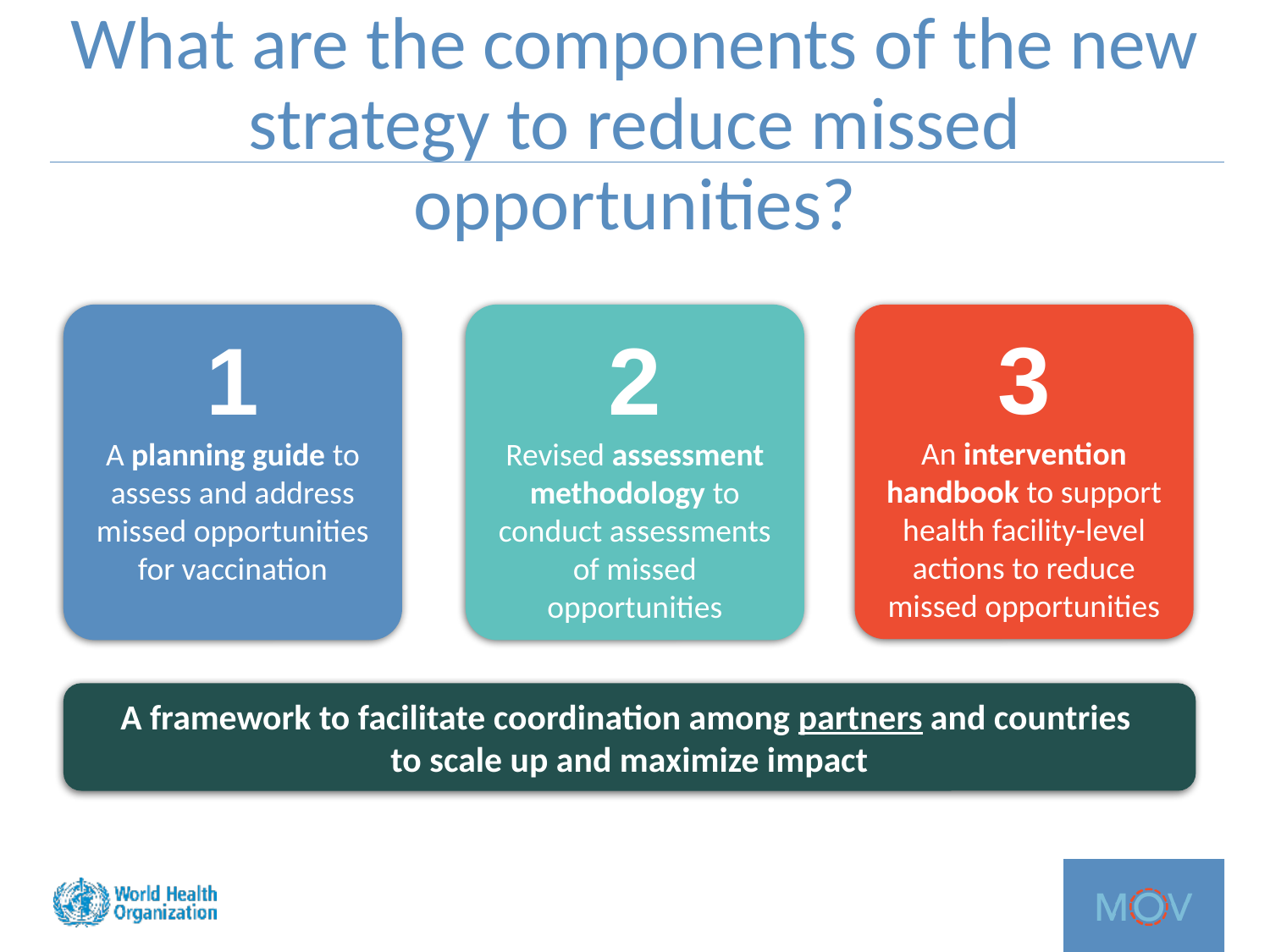

# What are the components of the new strategy to reduce missed opportunities?
1
A planning guide to assess and address missed opportunities for vaccination

2
Revised assessment methodology to conduct assessments of missed opportunities
3
An intervention handbook to support health facility-level actions to reduce missed opportunities
A framework to facilitate coordination among partners and countries
to scale up and maximize impact